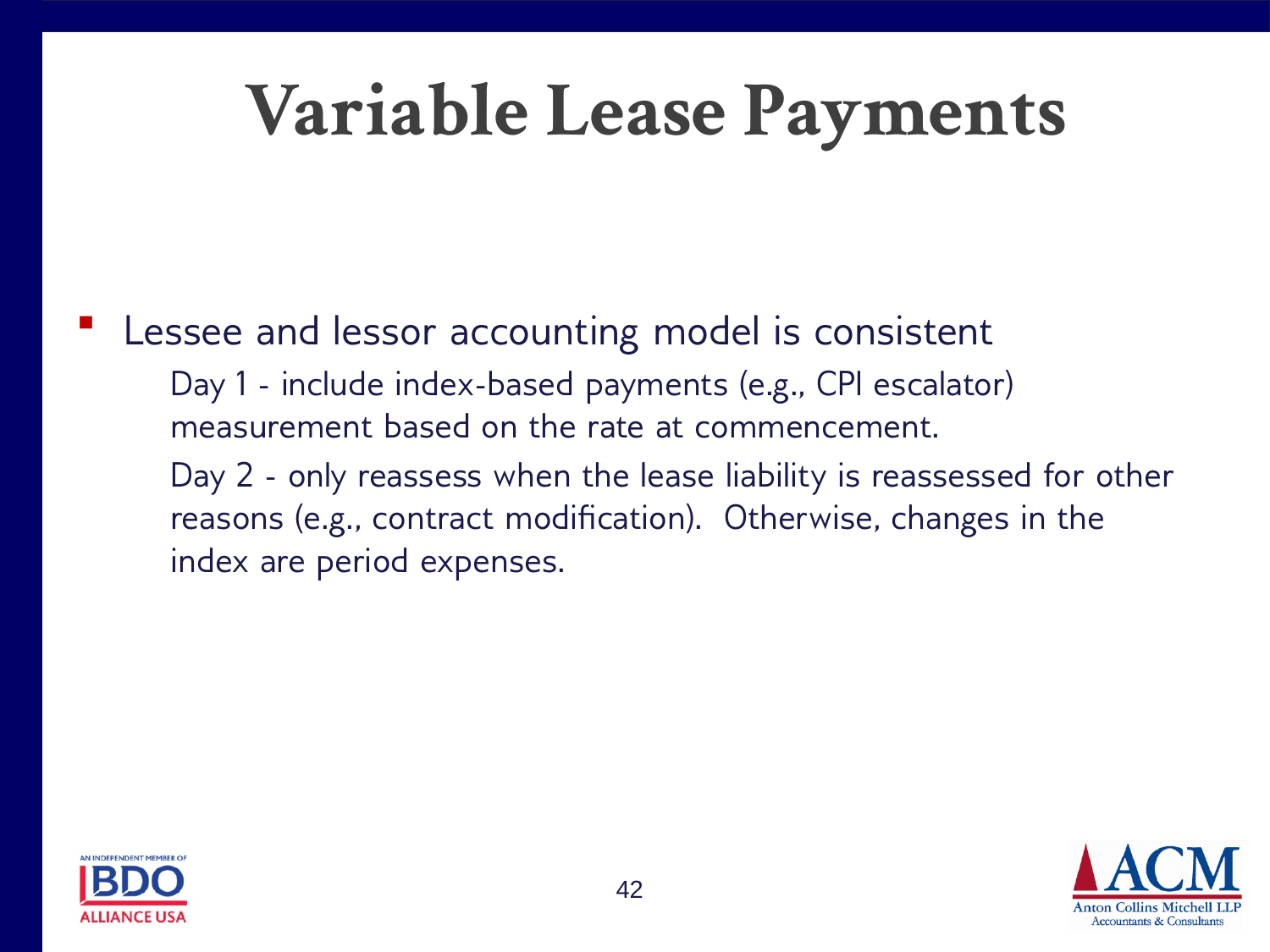

# Variable Lease Payments
Lessee and lessor accounting model is consistent
Day 1 - include index-based payments (e.g., CPI escalator) measurement based on the rate at commencement.
Day 2 - only reassess when the lease liability is reassessed for other reasons (e.g., contract modification).  Otherwise, changes in the index are period expenses.

42